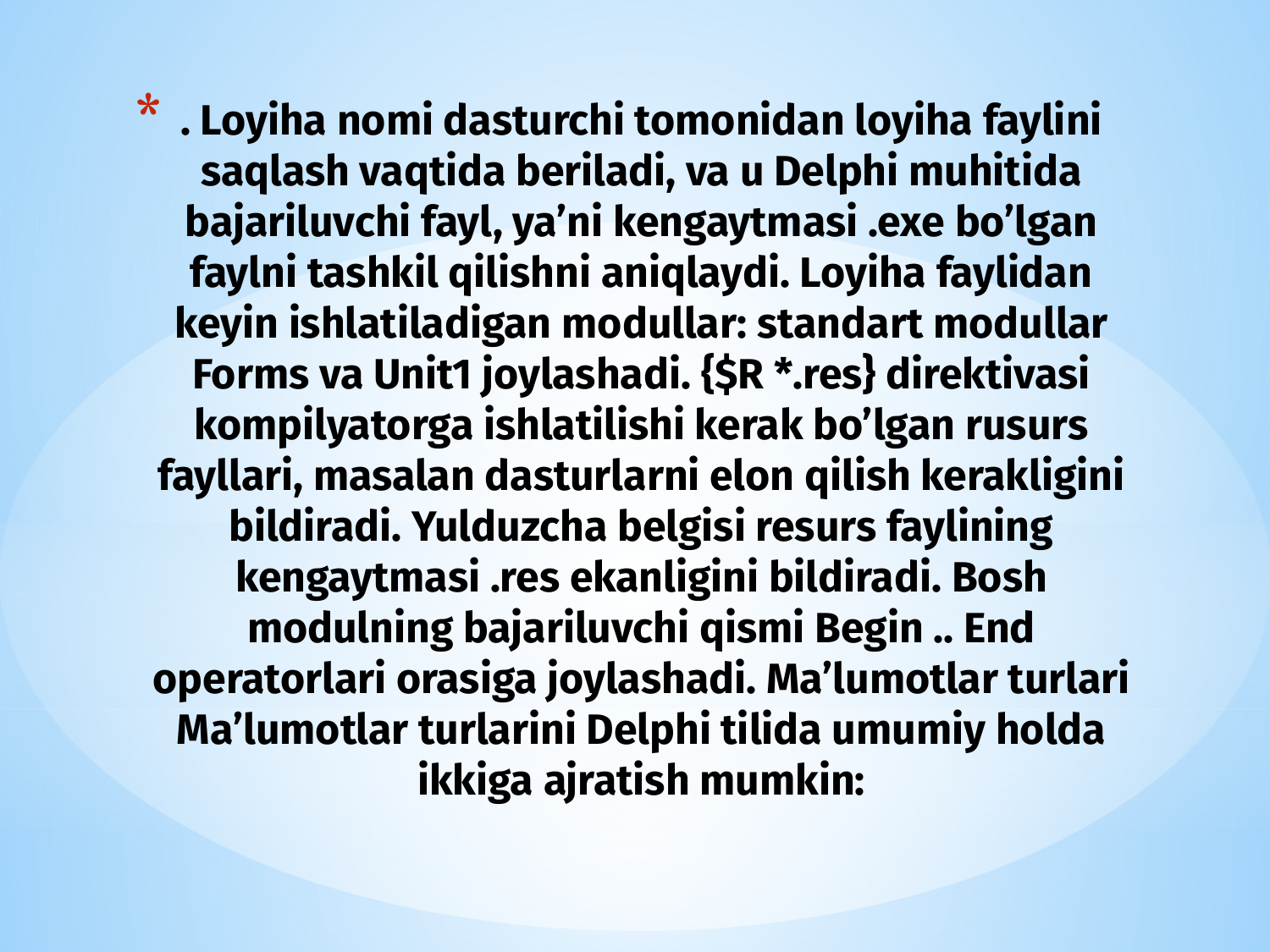

# . Loyiha nomi dasturchi tomonidan loyiha faylini saqlash vaqtida beriladi, va u Delphi muhitida bajariluvchi fayl, ya’ni kengaytmasi .exe bo’lgan faylni tashkil qilishni aniqlaydi. Loyiha faylidan keyin ishlatiladigan modullar: standart modullar Forms va Unit1 joylashadi. {$R *.res} direktivasi kompilyatorga ishlatilishi kerak bo’lgan rusurs fayllari, masalan dasturlarni elon qilish kerakligini bildiradi. Yulduzcha belgisi resurs faylining kengaytmasi .res ekanligini bildiradi. Bosh modulning bajariluvchi qismi Begin .. End operatorlari orasiga joylashadi. Ma’lumotlar turlari Ma’lumotlar turlarini Delphi tilida umumiy holda ikkiga ajratish mumkin: